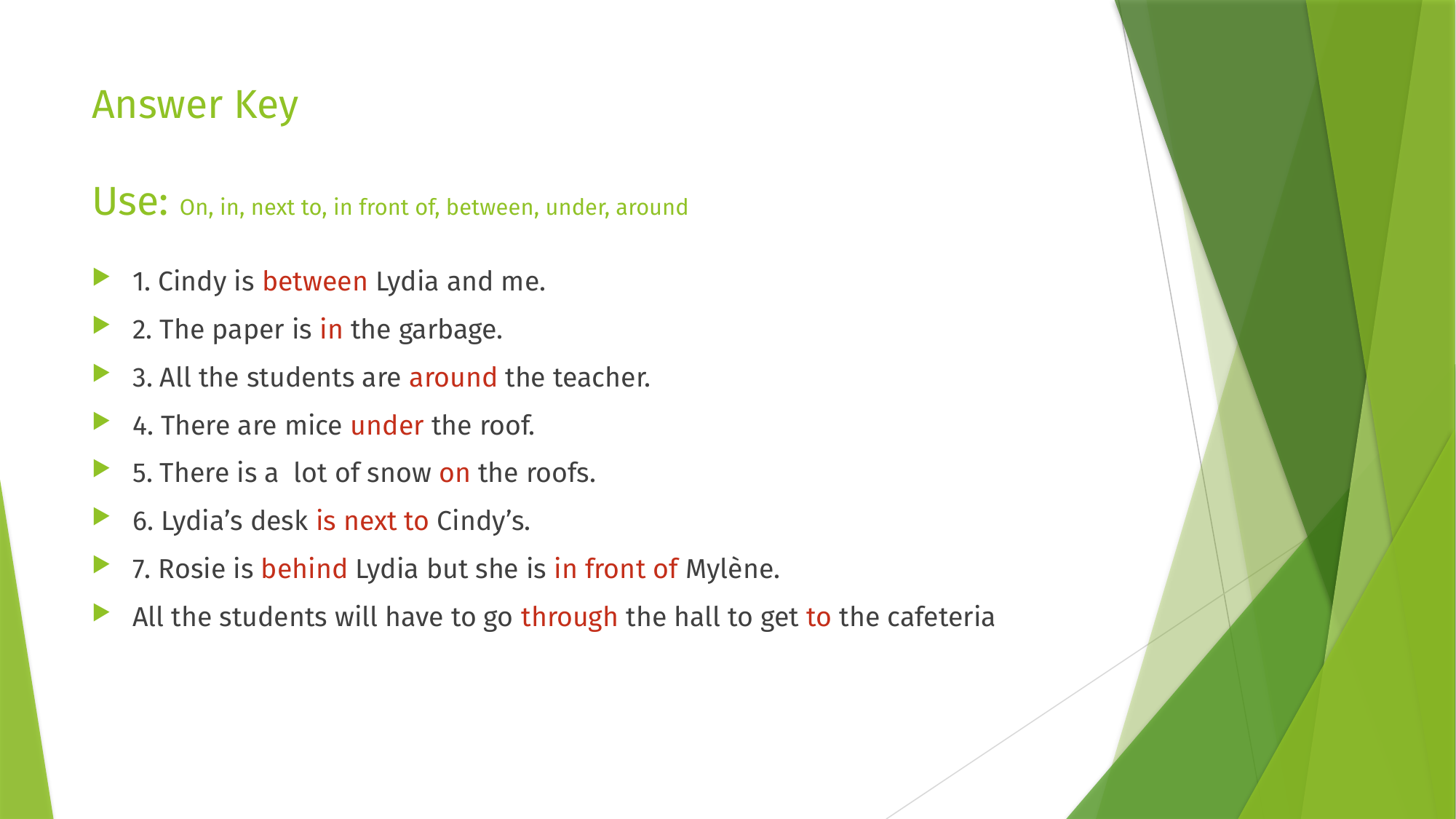

# Answer Key Use: On, in, next to, in front of, between, under, around
1. Cindy is between Lydia and me.
2. The paper is in the garbage.
3. All the students are around the teacher.
4. There are mice under the roof.
5. There is a  lot of snow on the roofs.
6. Lydia’s desk is next to Cindy’s.
7. Rosie is behind Lydia but she is in front of Mylène.
All the students will have to go through the hall to get to the cafeteria